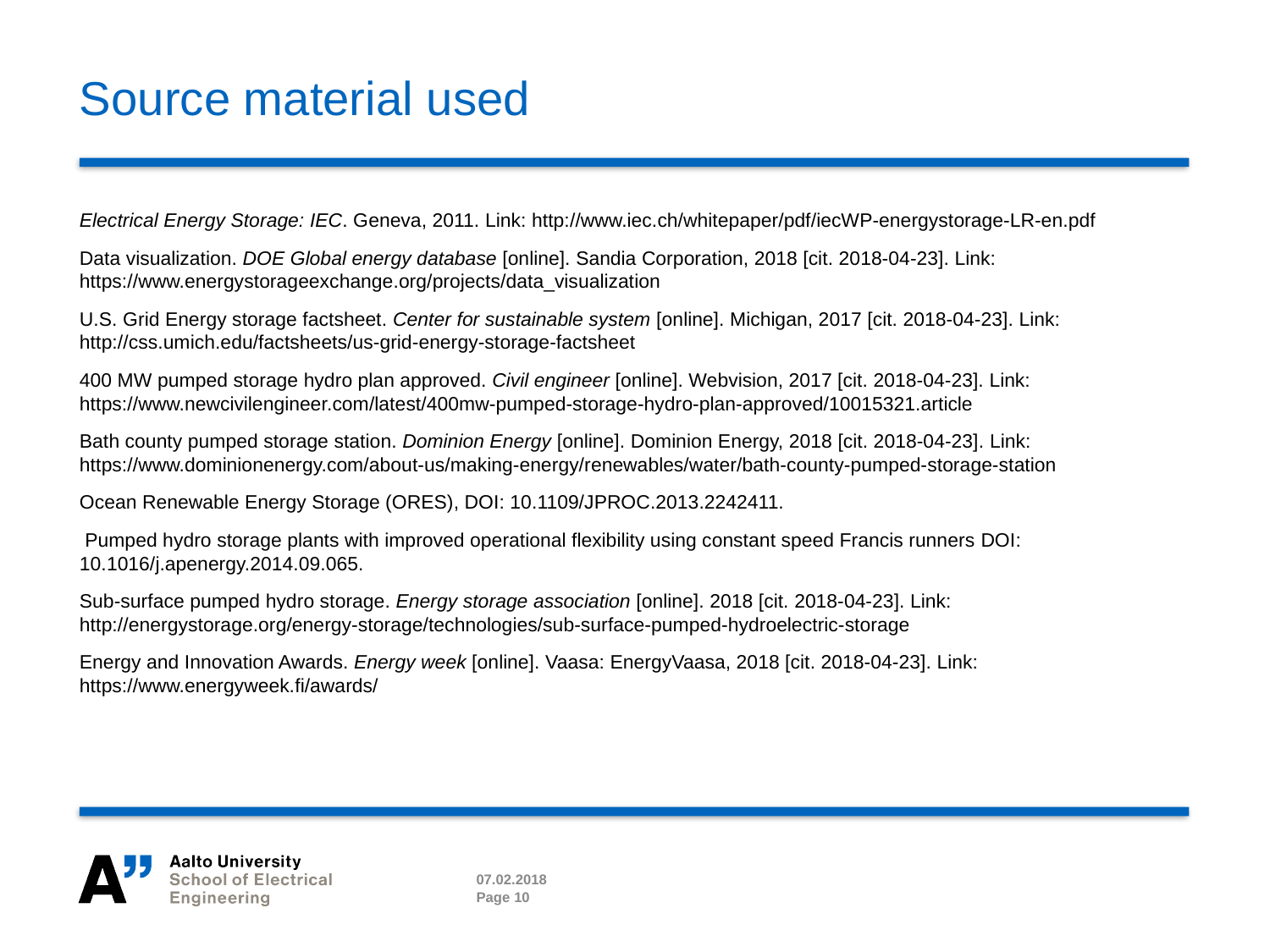

# Source material used
Electrical Energy Storage: IEC. Geneva, 2011. Link: http://www.iec.ch/whitepaper/pdf/iecWP-energystorage-LR-en.pdf
Data visualization. DOE Global energy database [online]. Sandia Corporation, 2018 [cit. 2018-04-23]. Link: https://www.energystorageexchange.org/projects/data_visualization
U.S. Grid Energy storage factsheet. Center for sustainable system [online]. Michigan, 2017 [cit. 2018-04-23]. Link: http://css.umich.edu/factsheets/us-grid-energy-storage-factsheet
400 MW pumped storage hydro plan approved. Civil engineer [online]. Webvision, 2017 [cit. 2018-04-23]. Link: https://www.newcivilengineer.com/latest/400mw-pumped-storage-hydro-plan-approved/10015321.article
Bath county pumped storage station. Dominion Energy [online]. Dominion Energy, 2018 [cit. 2018-04-23]. Link: https://www.dominionenergy.com/about-us/making-energy/renewables/water/bath-county-pumped-storage-station
Ocean Renewable Energy Storage (ORES), DOI: 10.1109/JPROC.2013.2242411.
 Pumped hydro storage plants with improved operational flexibility using constant speed Francis runners DOI: 10.1016/j.apenergy.2014.09.065.
Sub-surface pumped hydro storage. Energy storage association [online]. 2018 [cit. 2018-04-23]. Link: http://energystorage.org/energy-storage/technologies/sub-surface-pumped-hydroelectric-storage
Energy and Innovation Awards. Energy week [online]. Vaasa: EnergyVaasa, 2018 [cit. 2018-04-23]. Link: https://www.energyweek.fi/awards/

07.02.2018
Page 10